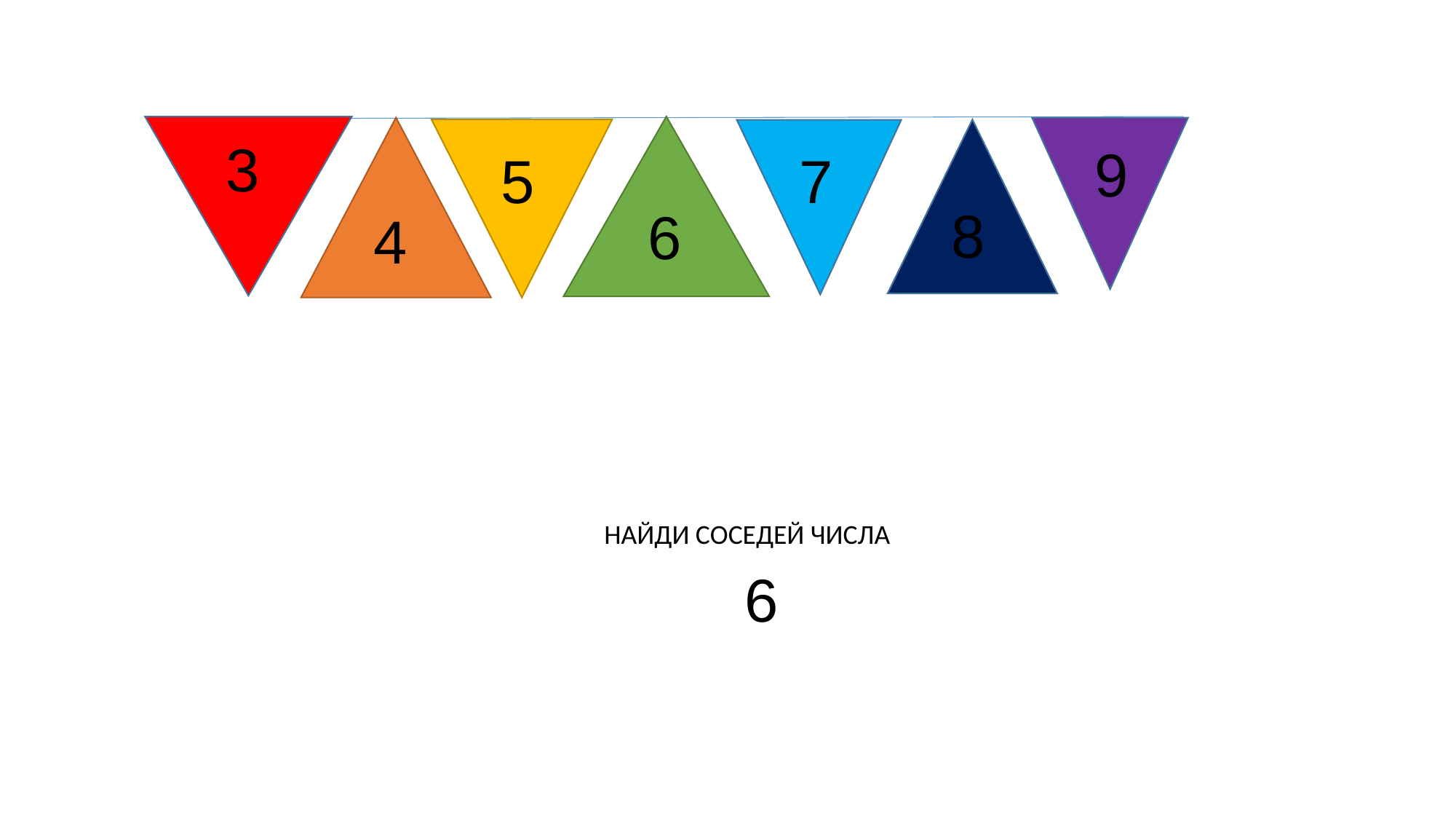

3

6

4

9

5

8

7
НАЙДИ СОСЕДЕЙ ЧИСЛА
6